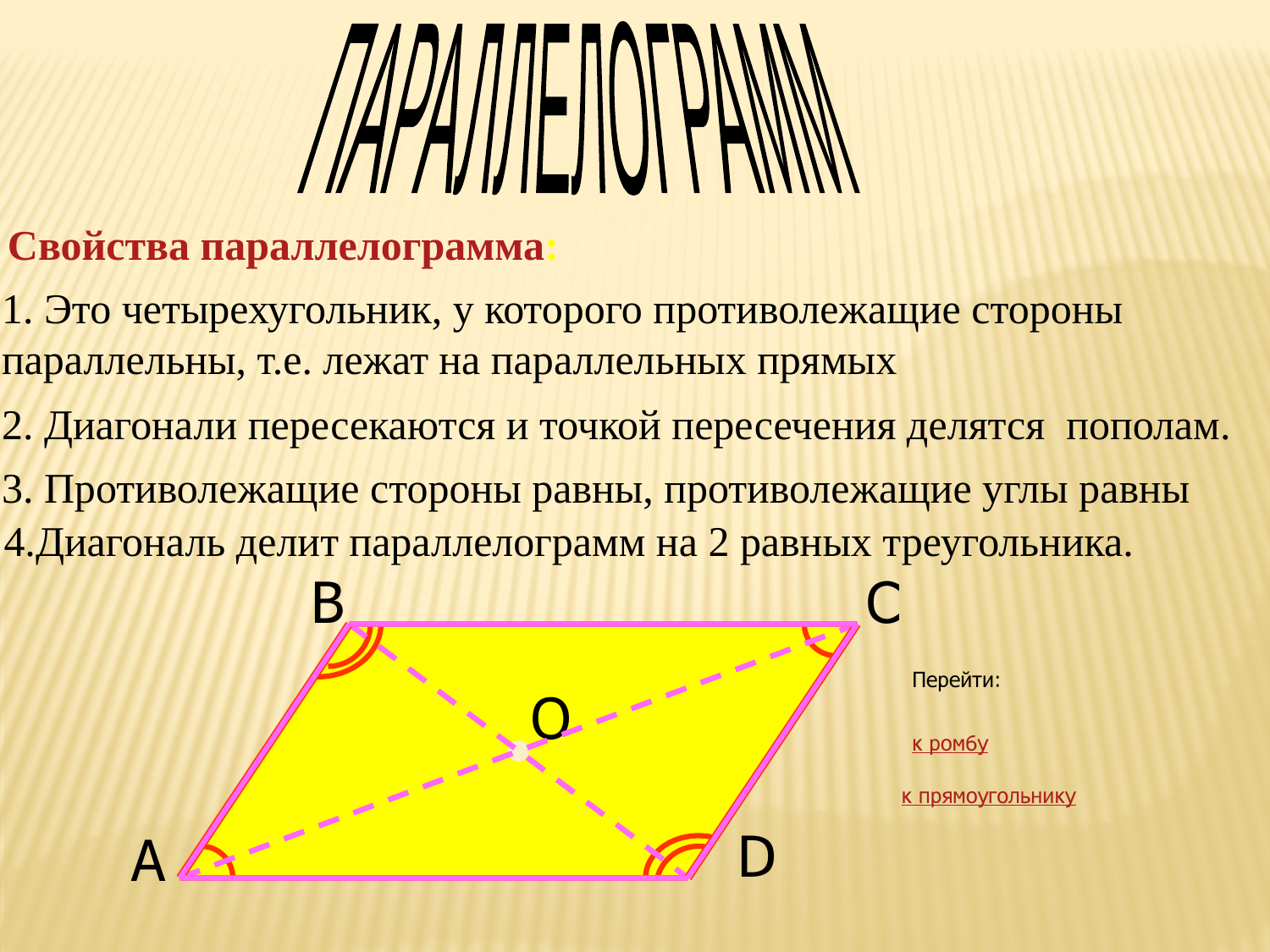

ПАРАЛЛЕЛОГРАММ
Свойства параллелограмма:
1. Это четырехугольник, у которого противолежащие стороны параллельны, т.е. лежат на параллельных прямых
2. Диагонали пересекаются и точкой пересечения делятся  пополам.
3. Противолежащие стороны равны, противолежащие углы равны
4.Диагональ делит параллелограмм на 2 равных треугольника.
B
C

D
A

Перейти:
к ромбу
к прямоугольнику
O